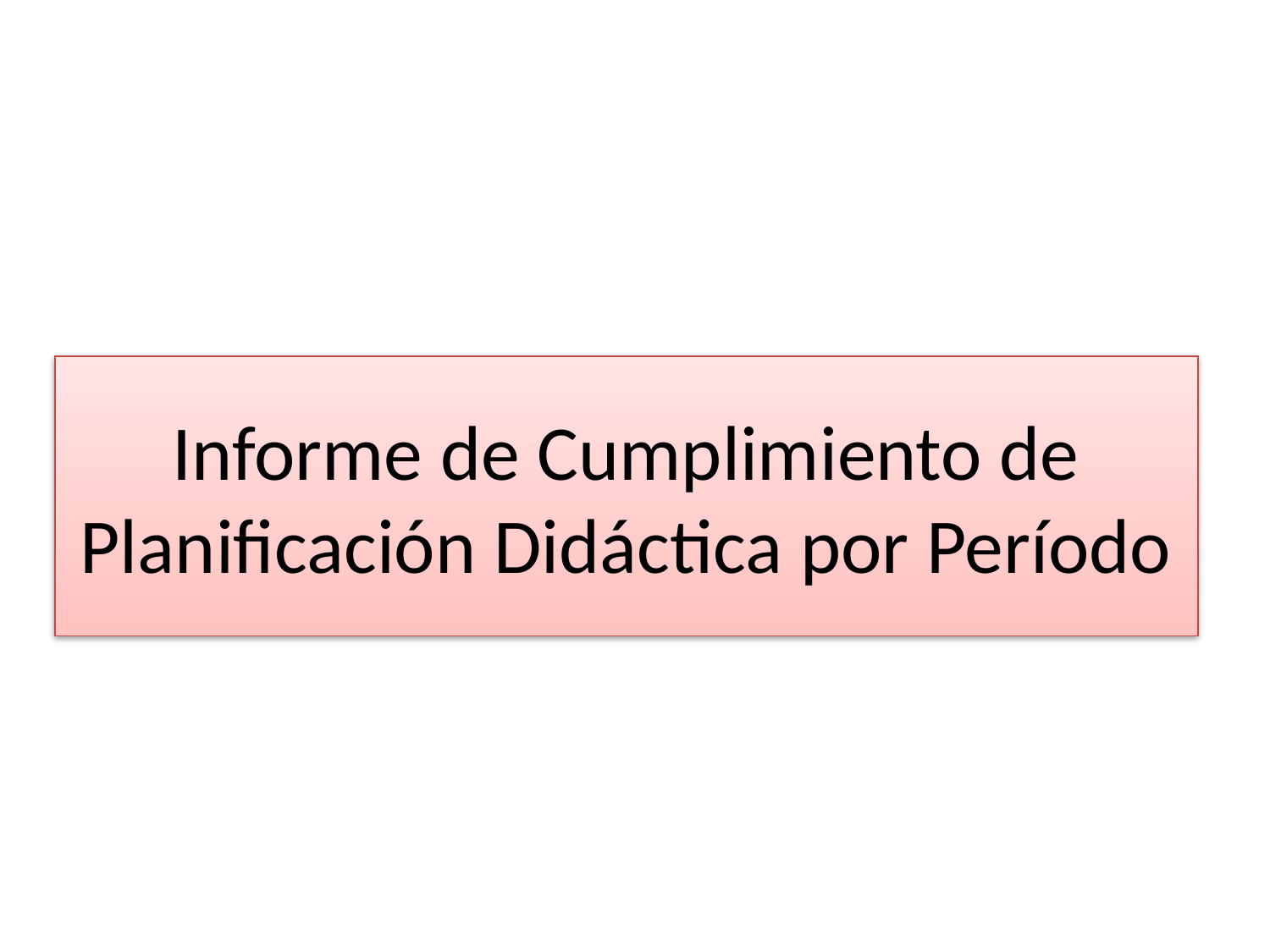

# Informe de Cumplimiento de Planificación Didáctica por Período